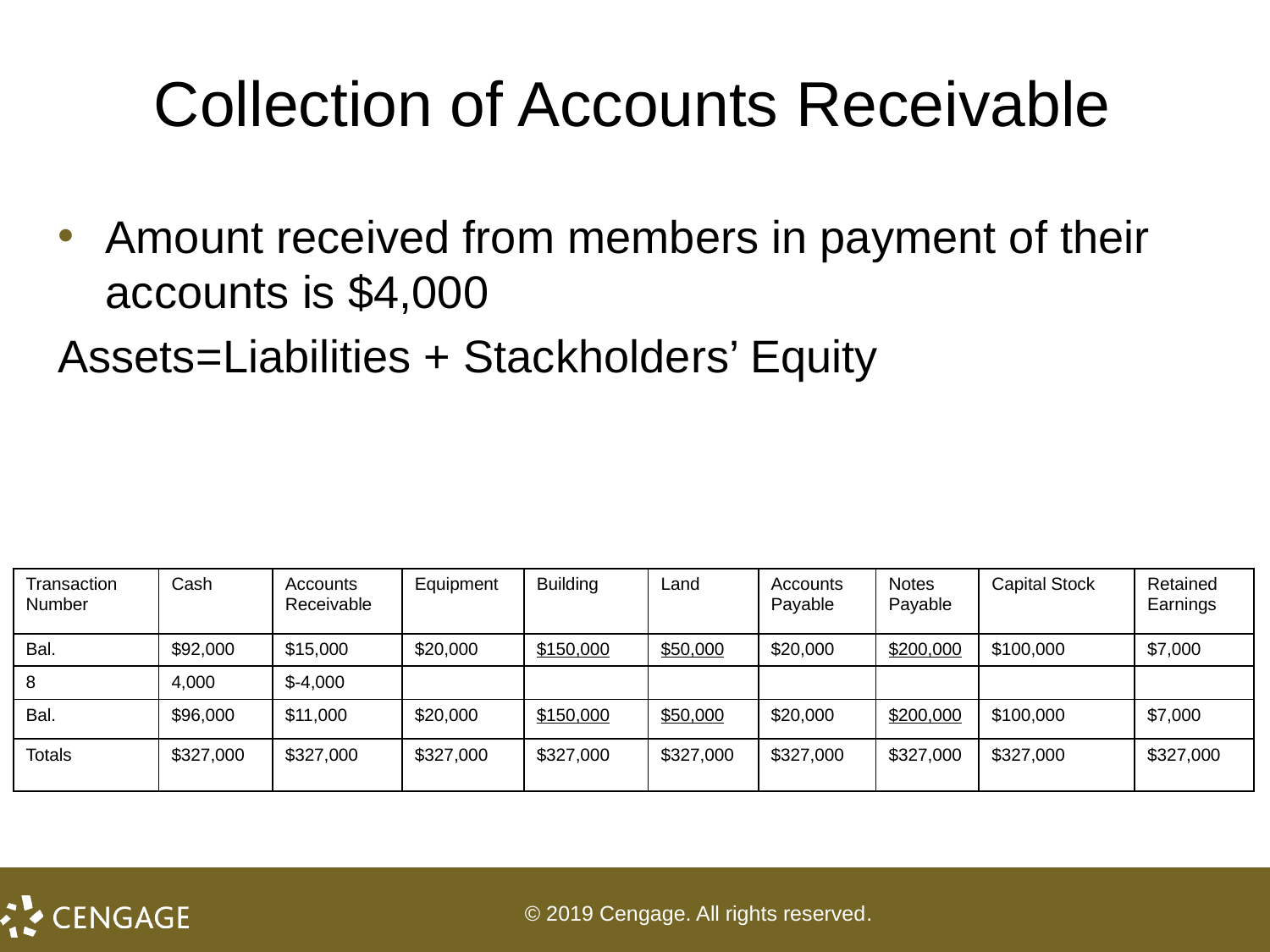

# Collection of Accounts Receivable
Amount received from members in payment of their accounts is $4,000
Assets=Liabilities + Stackholders’ Equity
| Transaction Number | Cash | Accounts Receivable | Equipment | Building | Land | Accounts Payable | Notes Payable | Capital Stock | Retained Earnings |
| --- | --- | --- | --- | --- | --- | --- | --- | --- | --- |
| Bal. | $92,000 | $15,000 | $20,000 | $150,000 | $50,000 | $20,000 | $200,000 | $100,000 | $7,000 |
| 8 | 4,000 | $-4,000 |  |  |  |  |  |  |  |
| Bal. | $96,000 | $11,000 | $20,000 | $150,000 | $50,000 | $20,000 | $200,000 | $100,000 | $7,000 |
| Totals | $327,000 | $327,000 | $327,000 | $327,000 | $327,000 | $327,000 | $327,000 | $327,000 | $327,000 |